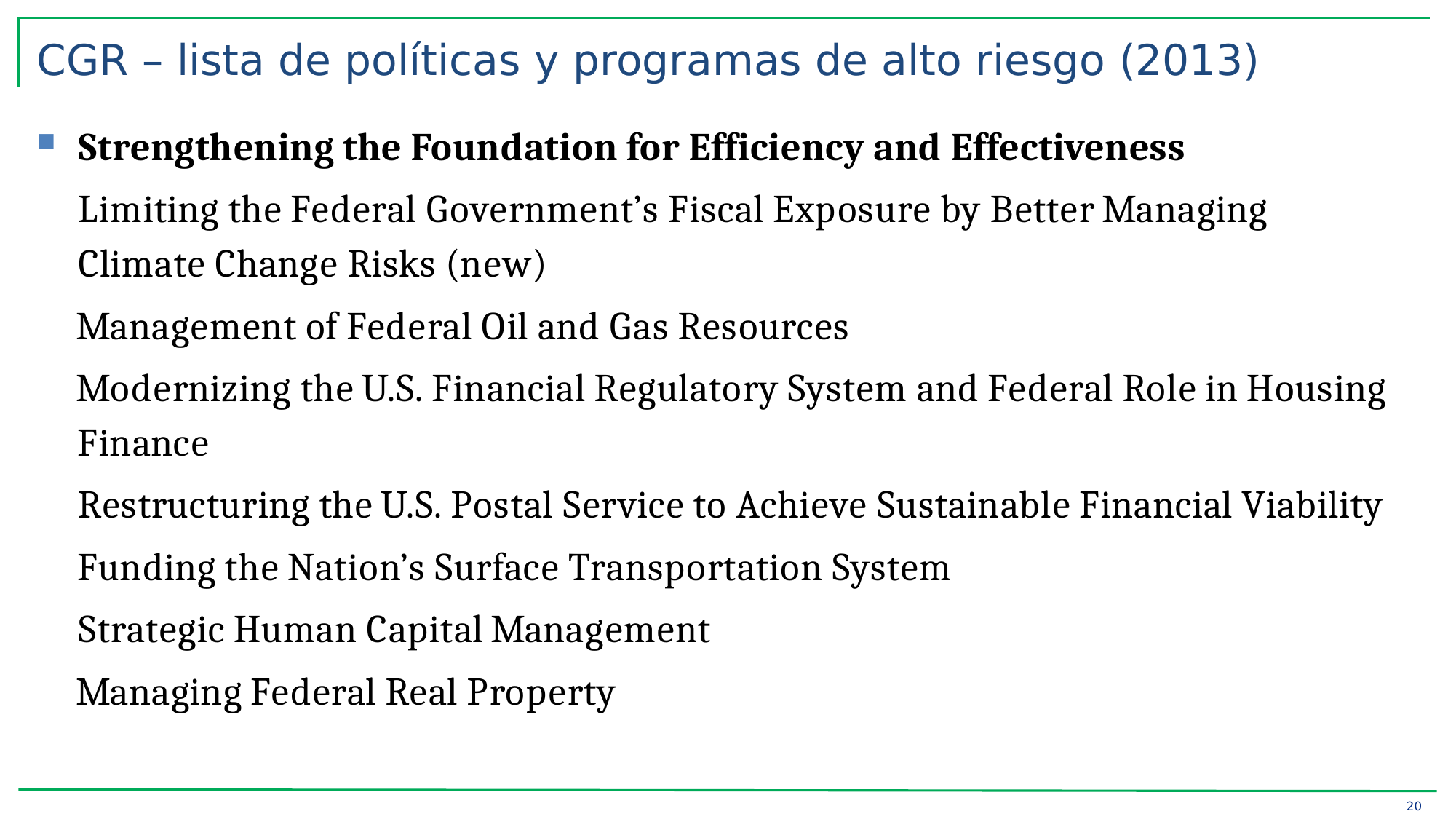

# CGR – lista de políticas y programas de alto riesgo (2013)
Strengthening the Foundation for Efficiency and Effectiveness
Limiting the Federal Government’s Fiscal Exposure by Better Managing Climate Change Risks (new)
Management of Federal Oil and Gas Resources
Modernizing the U.S. Financial Regulatory System and Federal Role in Housing Finance
Restructuring the U.S. Postal Service to Achieve Sustainable Financial Viability
Funding the Nation’s Surface Transportation System
Strategic Human Capital Management
Managing Federal Real Property
20